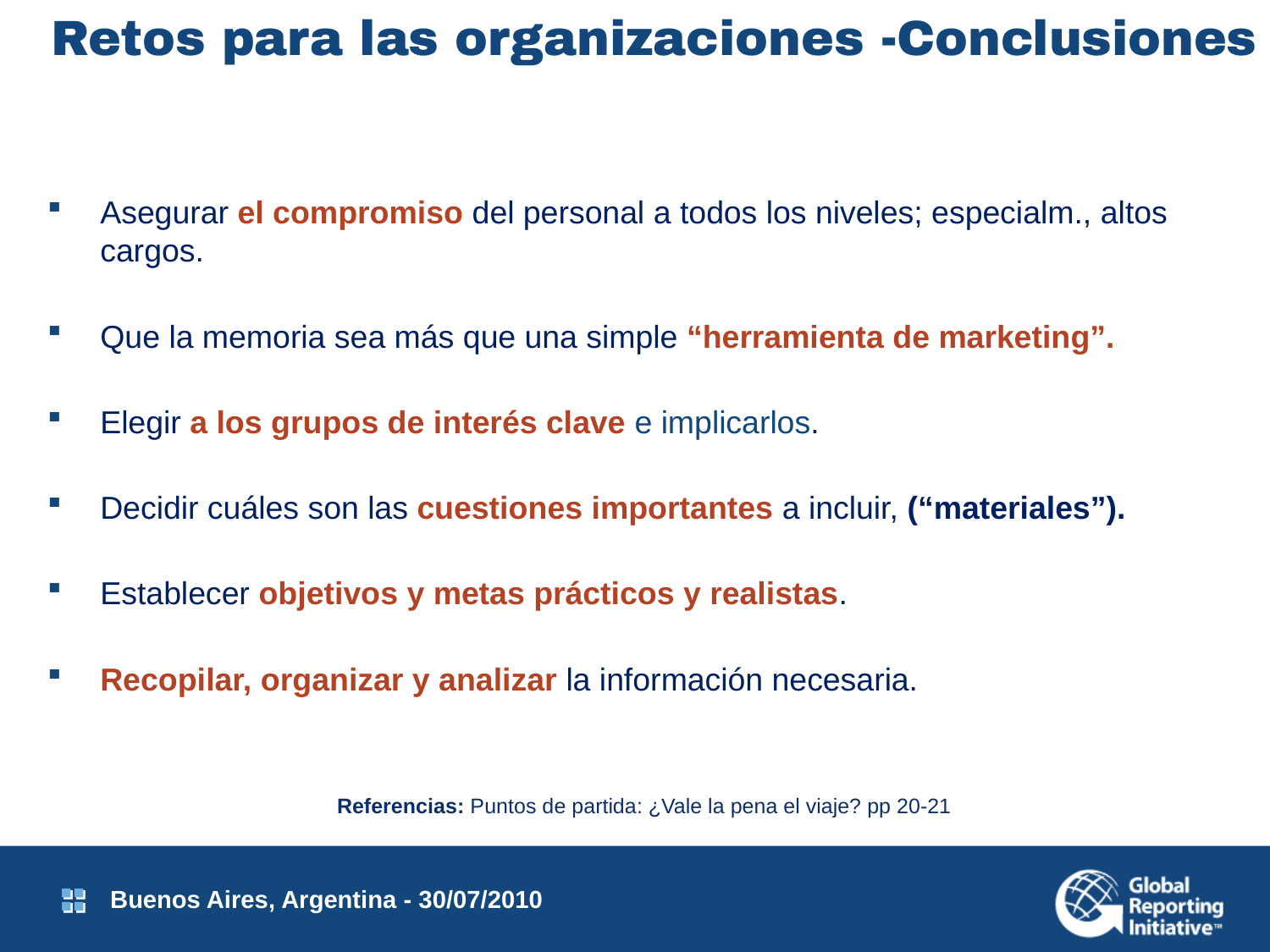

Retos para las organizaciones -Conclusiones
Asegurar el compromiso del personal a todos los niveles; especialm., altos cargos.
Que la memoria sea más que una simple “herramienta de marketing”.
Elegir a los grupos de interés clave e implicarlos.
Decidir cuáles son las cuestiones importantes a incluir, (“materiales”).
Establecer objetivos y metas prácticos y realistas.
Recopilar, organizar y analizar la información necesaria.
Referencias: Puntos de partida: ¿Vale la pena el viaje? pp 20-21